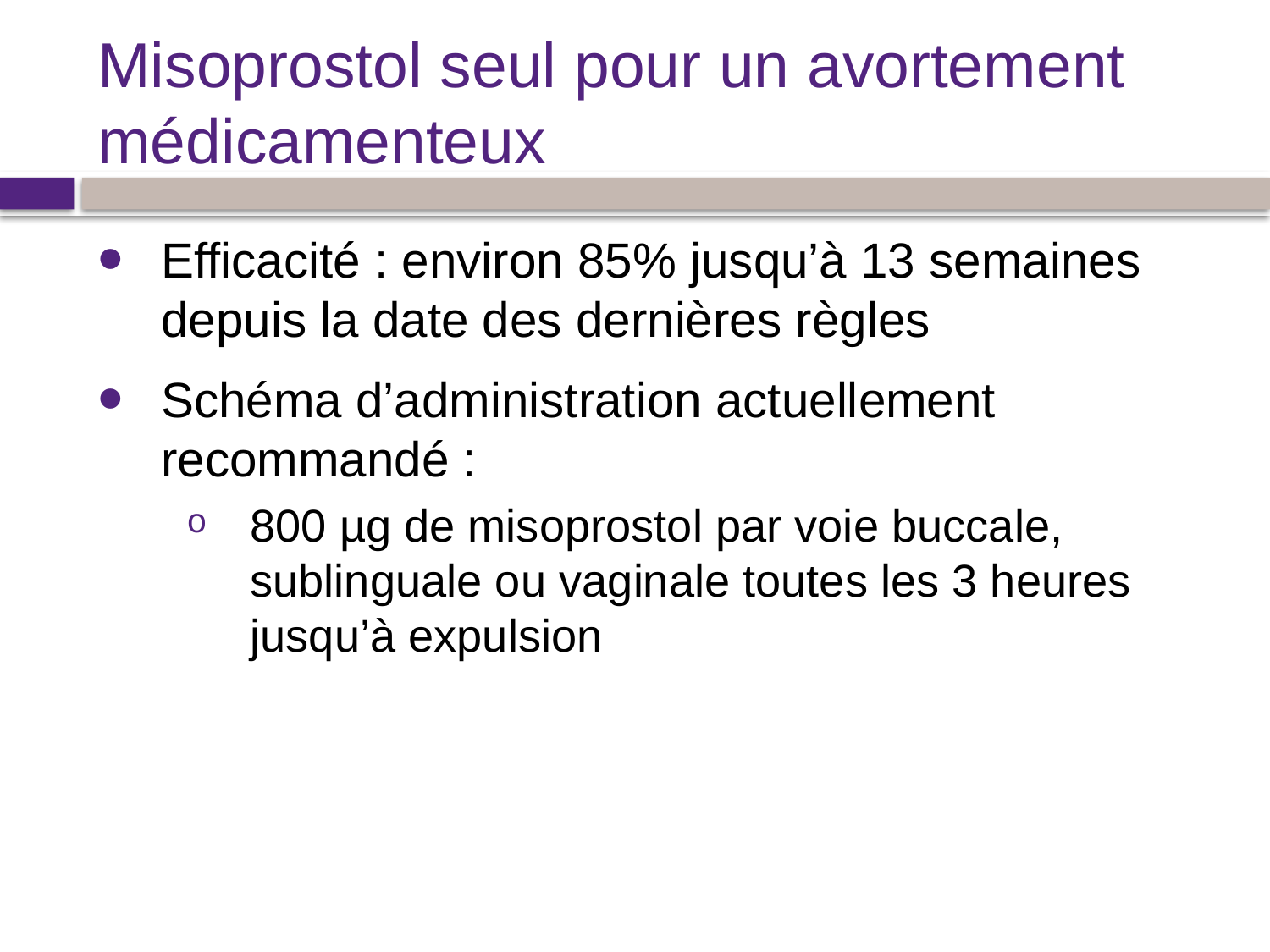

# Misoprostol seul pour un avortement médicamenteux
Efficacité : environ 85% jusqu’à 13 semaines depuis la date des dernières règles
Schéma d’administration actuellement recommandé :
800 µg de misoprostol par voie buccale, sublinguale ou vaginale toutes les 3 heures jusqu’à expulsion